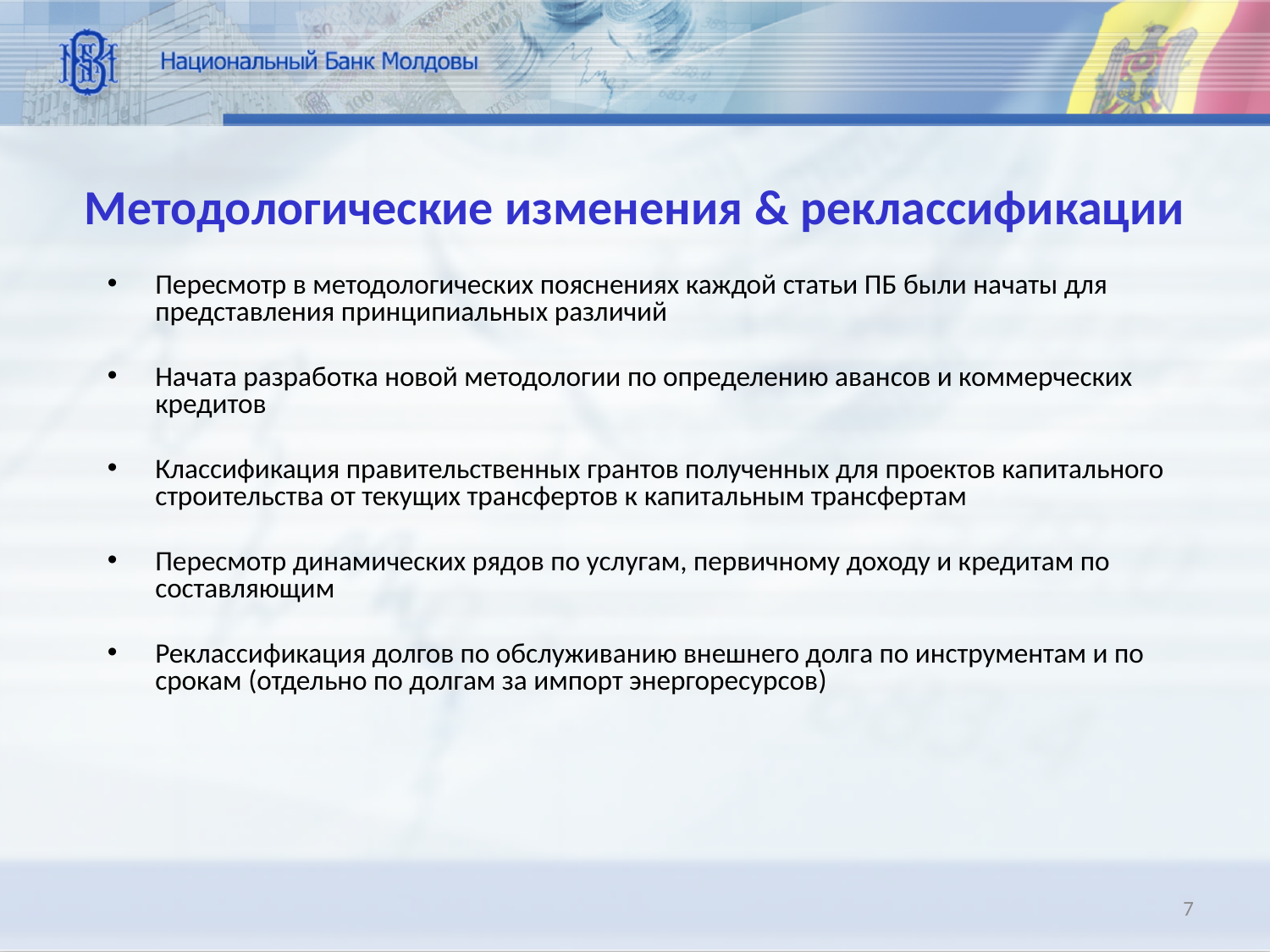

# Методологические изменения & реклассификации
Пересмотр в методологических пояснениях каждой статьи ПБ были начаты для представления принципиальных различий

Начата разработка новой методологии по определению авансов и коммерческих кредитов

Классификация правительственных грантов полученных для проектов капитального строительства от текущих трансфертов к капитальным трансфертам

Пересмотр динамических рядов по услугам, первичному доходу и кредитам по составляющим

Реклассификация долгов по обслуживанию внешнего долга по инструментам и по срокам (отдельно по долгам за импорт энергоресурсов)
7